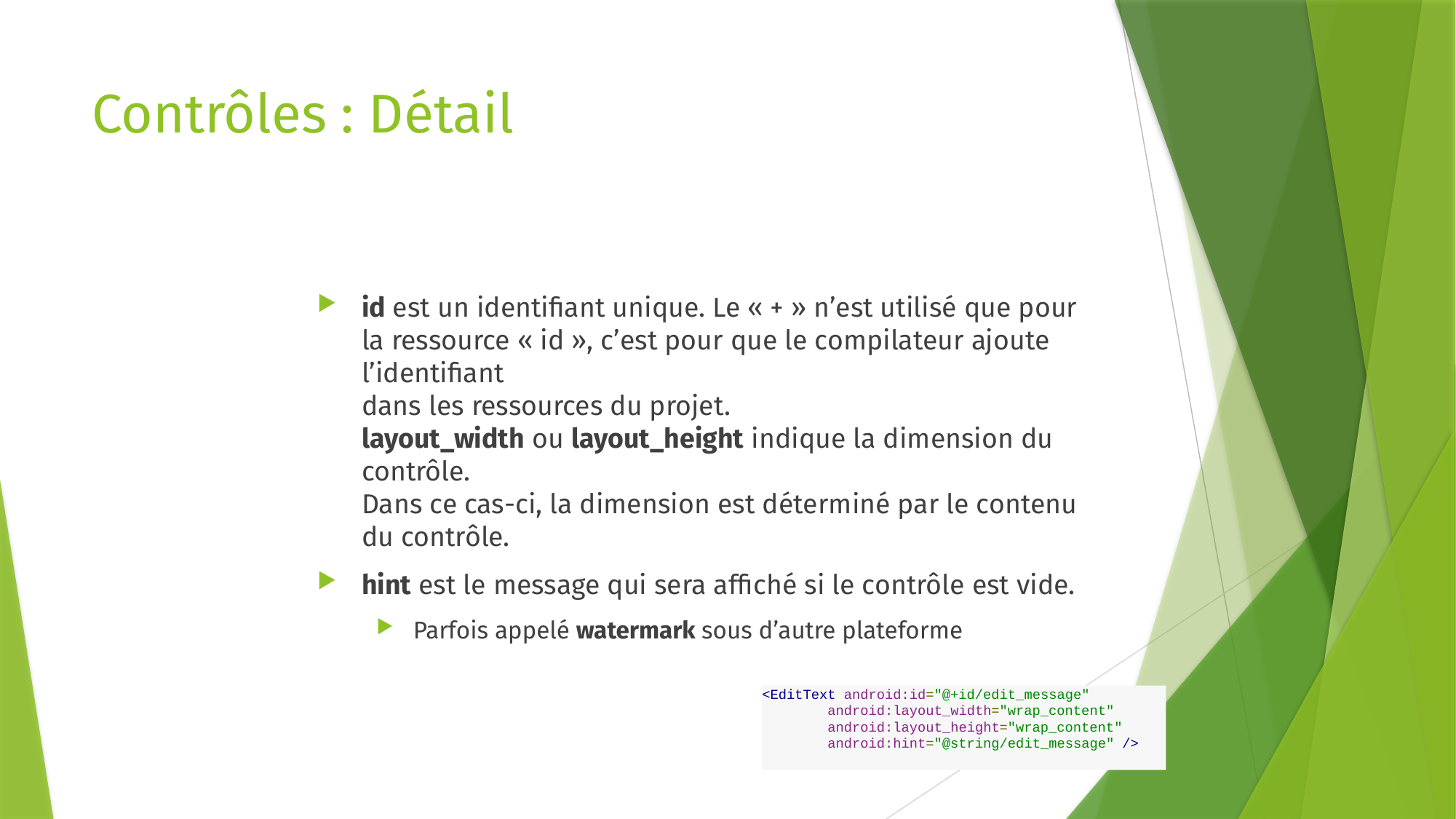

# Contrôles : Détail
id est un identifiant unique. Le « + » n’est utilisé que pour la ressource « id », c’est pour que le compilateur ajoute l’identifiant
dans les ressources du projet.
layout_width ou layout_height indique la dimension du contrôle.
Dans ce cas-ci, la dimension est déterminé par le contenu du contrôle.
hint est le message qui sera affiché si le contrôle est vide.
Parfois appelé watermark sous d’autre plateforme

<EditText android:id="@+id/edit_message"
        android:layout_width="wrap_content"
        android:layout_height="wrap_content"
        android:hint="@string/edit_message" />